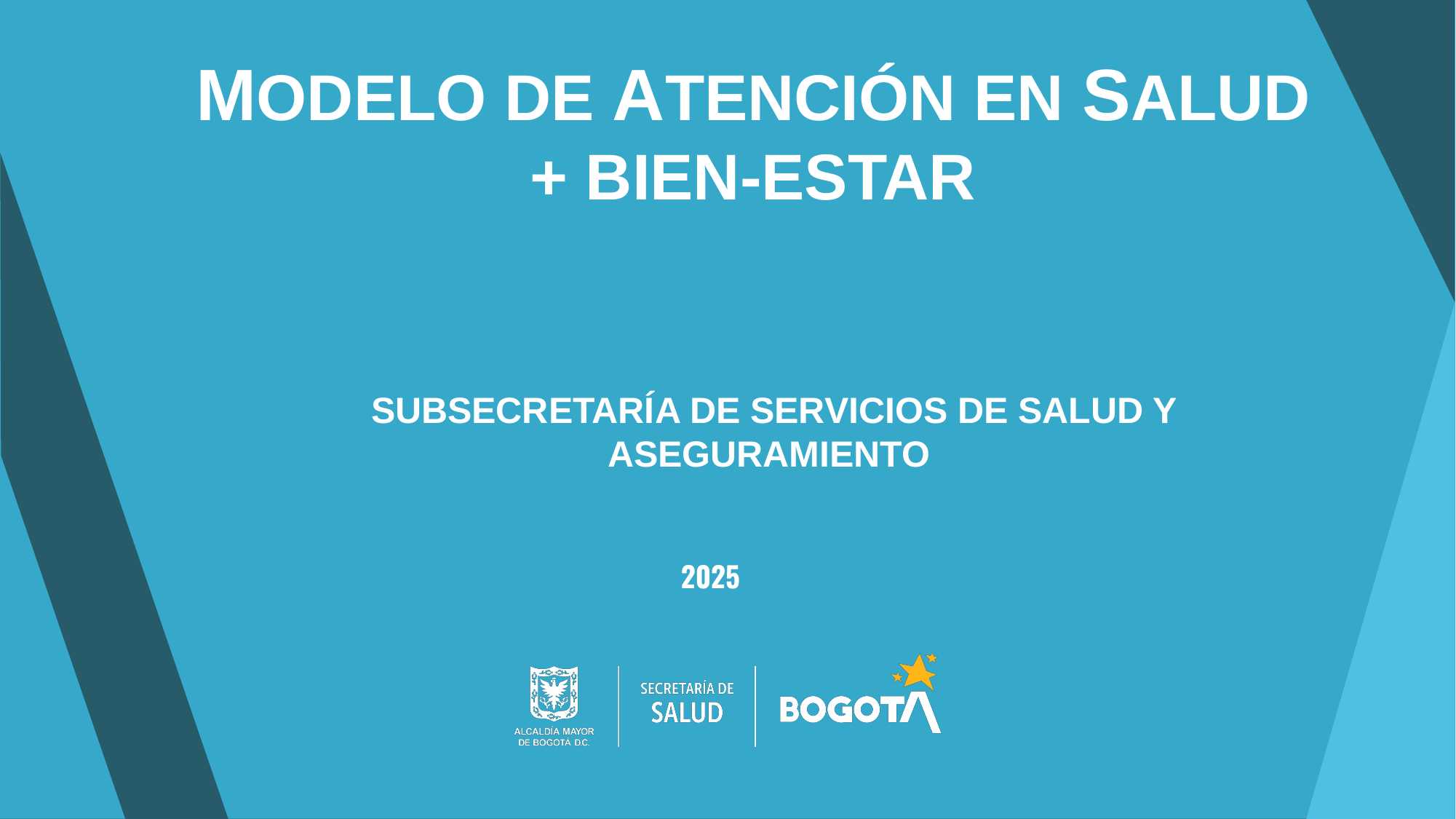

MODELO DE ATENCIÓN EN SALUD
+ BIEN-ESTAR

 SUBSECRETARÍA DE SERVICIOS DE SALUD Y ASEGURAMIENTO
2025